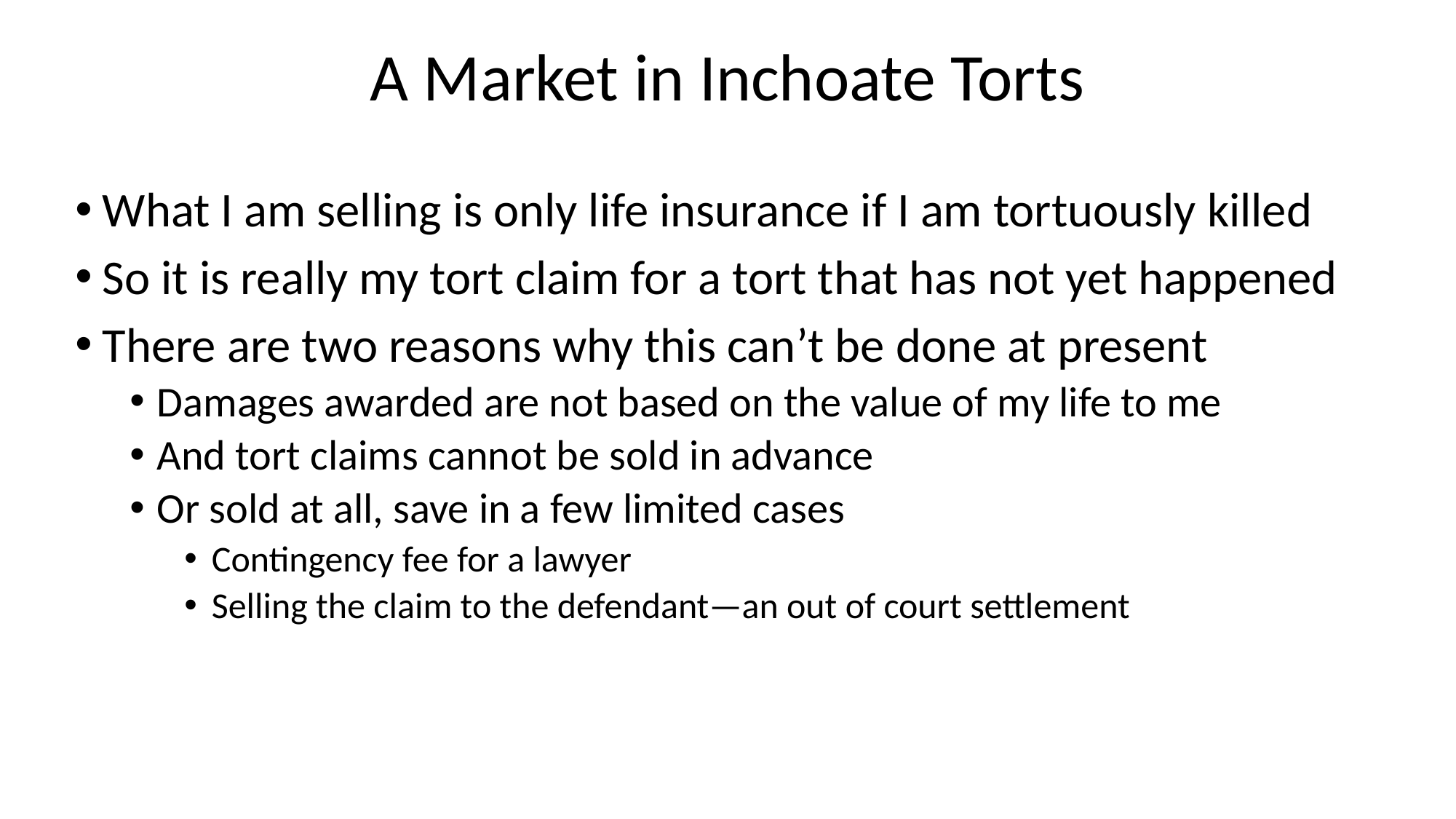

# A Market in Inchoate Torts
What I am selling is only life insurance if I am tortuously killed
So it is really my tort claim for a tort that has not yet happened
There are two reasons why this can’t be done at present
Damages awarded are not based on the value of my life to me
And tort claims cannot be sold in advance
Or sold at all, save in a few limited cases
Contingency fee for a lawyer
Selling the claim to the defendant—an out of court settlement